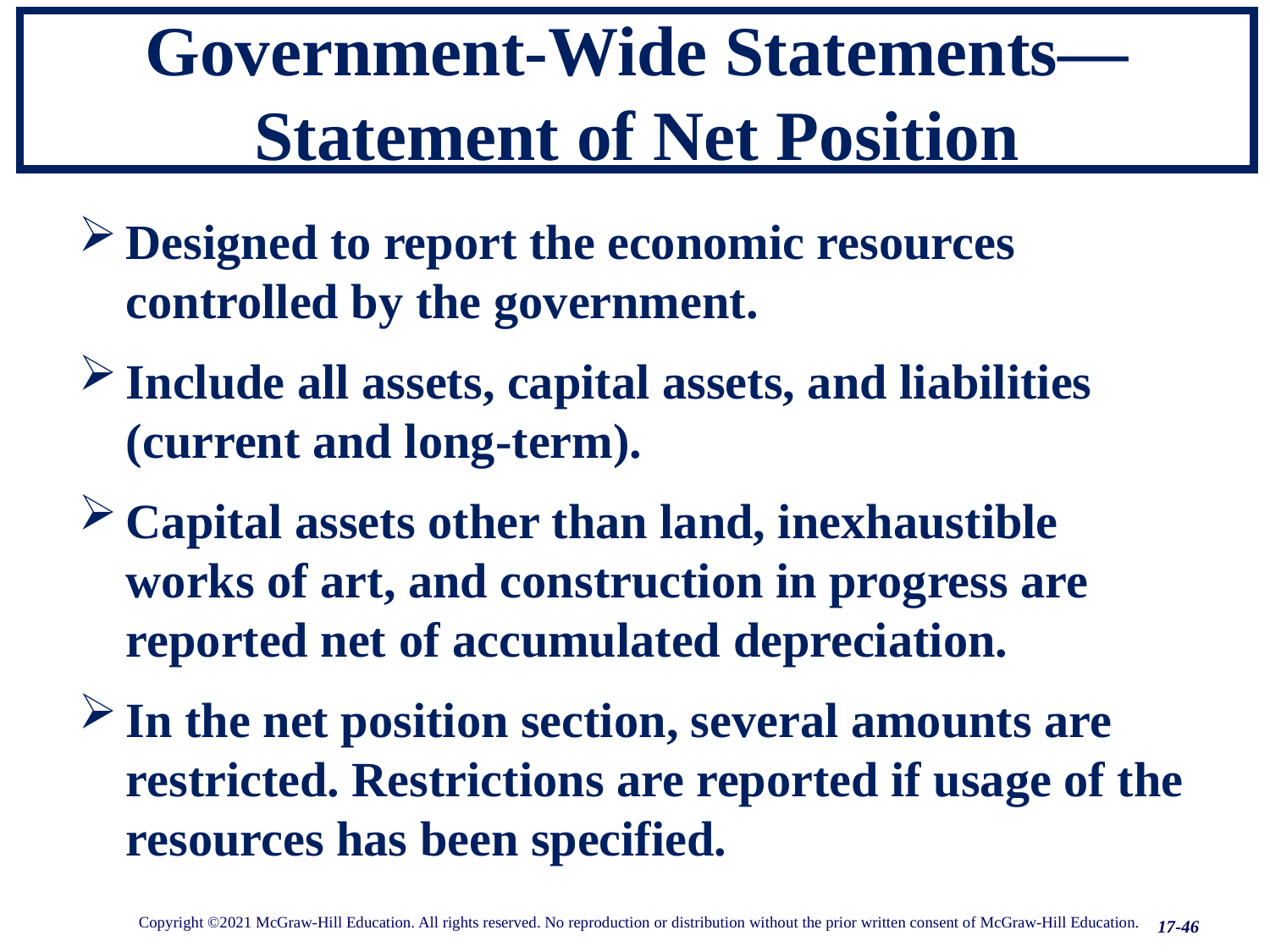

# Government-Wide Statements—Statement of Net Position
17-46
Designed to report the economic resources controlled by the government.
Include all assets, capital assets, and liabilities (current and long-term).
Capital assets other than land, inexhaustible works of art, and construction in progress are reported net of accumulated depreciation.
In the net position section, several amounts are restricted. Restrictions are reported if usage of the resources has been specified.
17-46
Copyright ©2021 McGraw-Hill Education. All rights reserved. No reproduction or distribution without the prior written consent of McGraw-Hill Education.